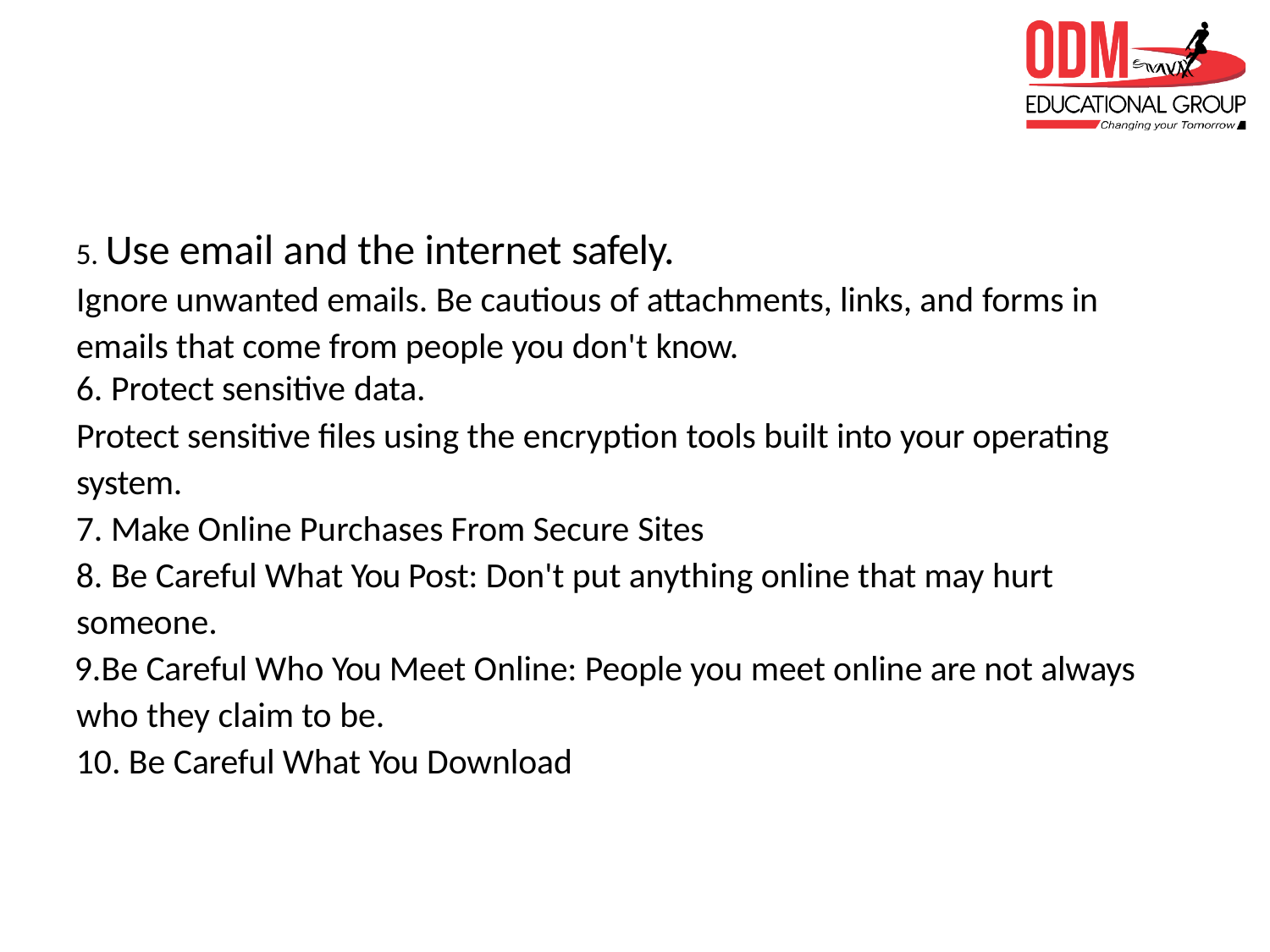

Use email and the internet safely.
Ignore unwanted emails. Be cautious of attachments, links, and forms in  emails that come from people you don't know.
Protect sensitive data.
Protect sensitive files using the encryption tools built into your operating  system.
Make Online Purchases From Secure Sites
Be Careful What You Post: Don't put anything online that may hurt
someone.
Be Careful Who You Meet Online: People you meet online are not always  who they claim to be.
Be Careful What You Download